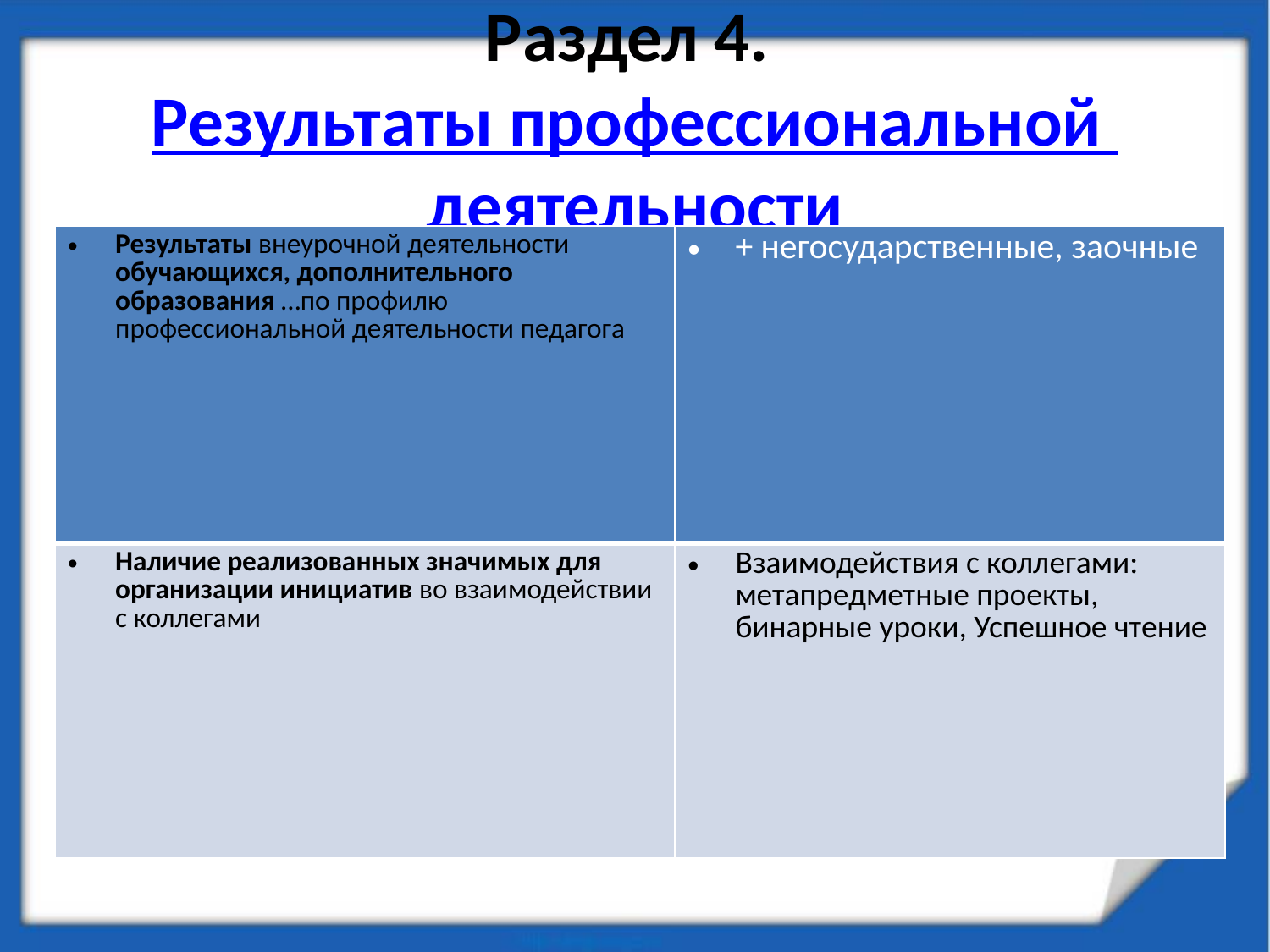

# Раздел 4. Результаты профессиональной деятельности

| Результаты внеурочной деятельности обучающихся, дополнительного образования …по профилю профессиональной деятельности педагога | + негосударственные, заочные |
| --- | --- |
| Наличие реализованных значимых для организации инициатив во взаимодействии с коллегами | Взаимодействия с коллегами: метапредметные проекты, бинарные уроки, Успешное чтение |